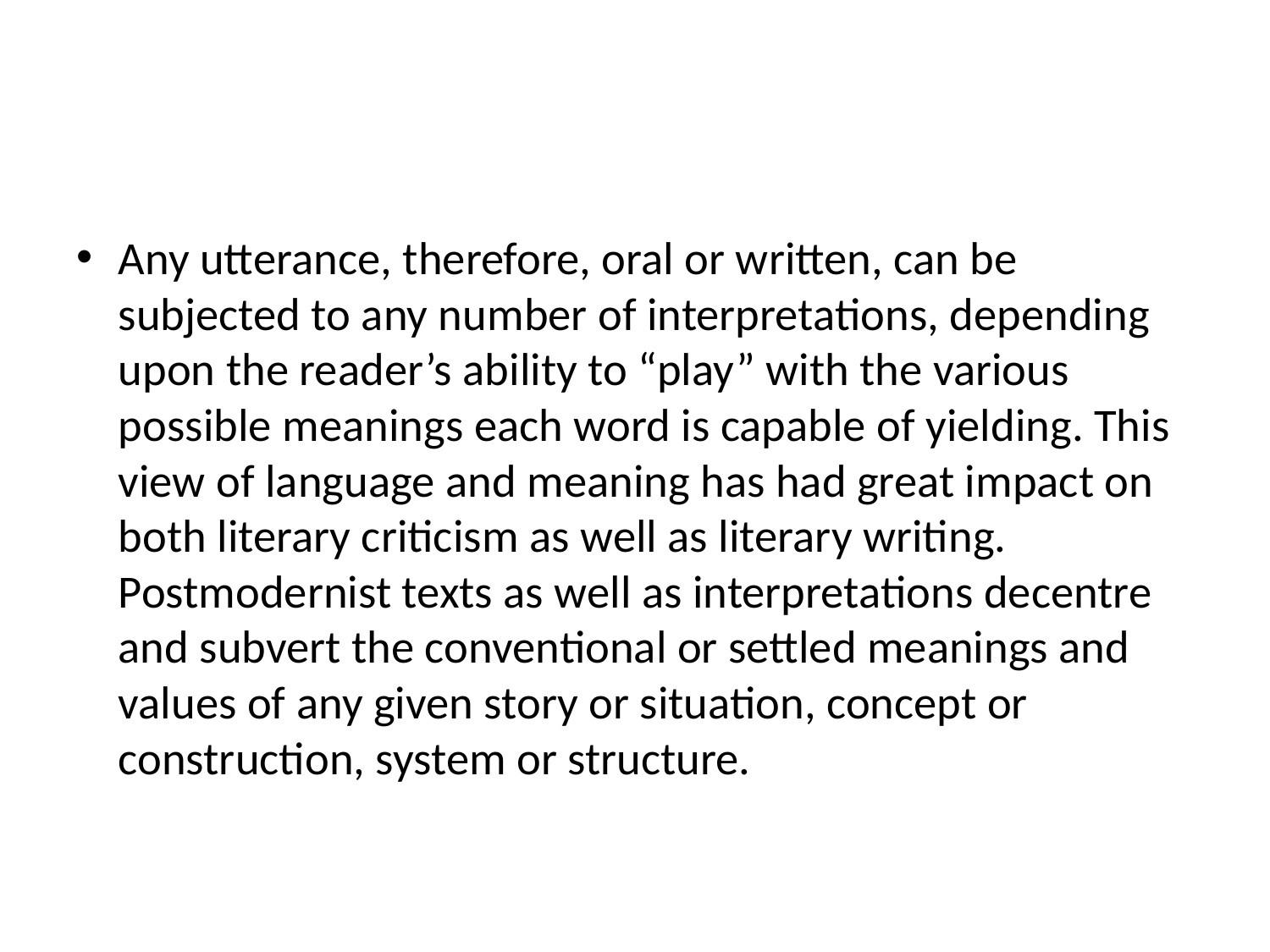

#
Any utterance, therefore, oral or written, can be subjected to any number of interpretations, depending upon the reader’s ability to “play” with the various possible meanings each word is capable of yielding. This view of language and meaning has had great impact on both literary criticism as well as literary writing. Postmodernist texts as well as interpretations decentre and subvert the conventional or settled meanings and values of any given story or situation, concept or construction, system or structure.